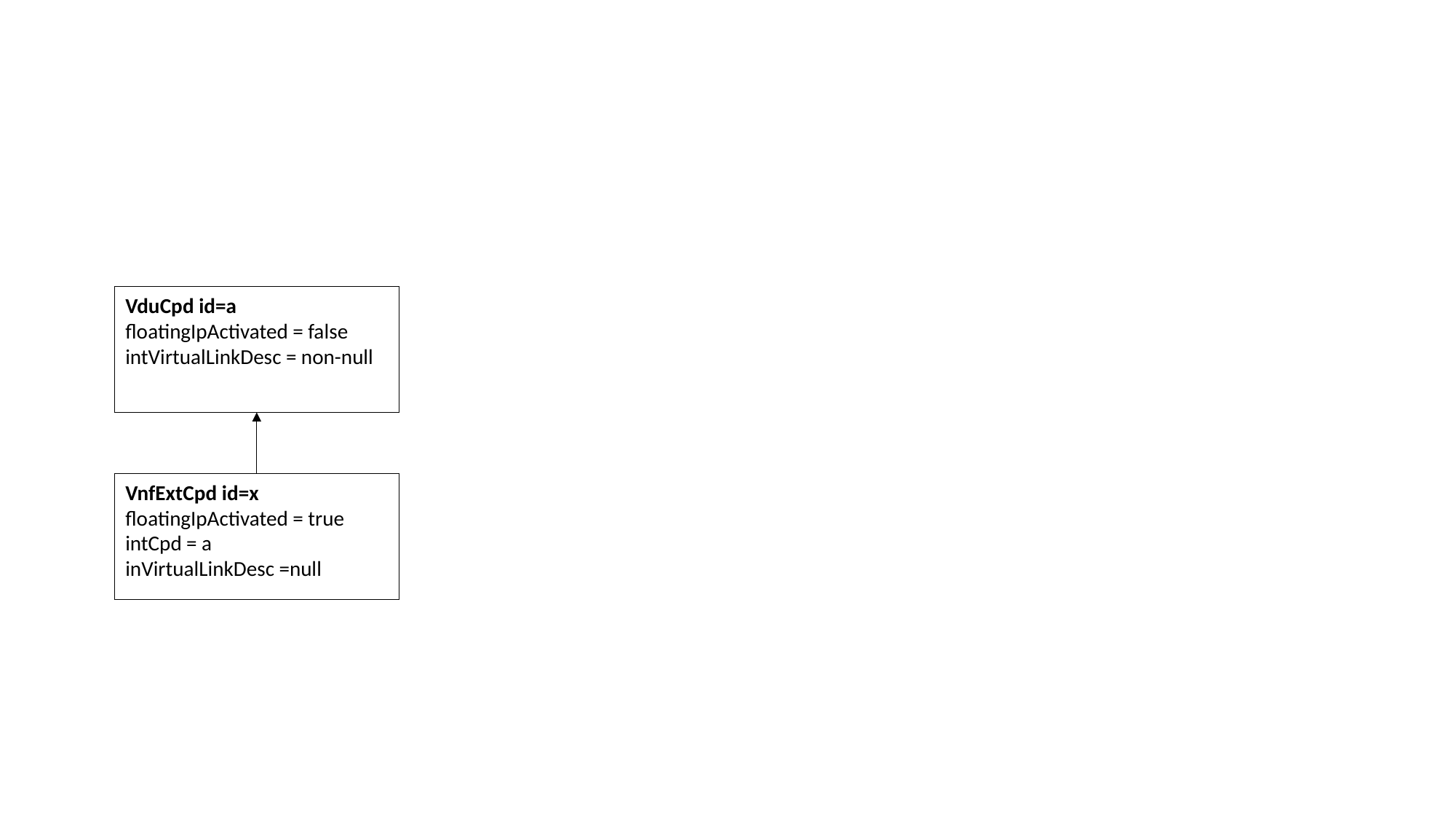

VduCpd id=a
floatingIpActivated = false
intVirtualLinkDesc = non-null
VnfExtCpd id=x
floatingIpActivated = true
intCpd = a
inVirtualLinkDesc =null